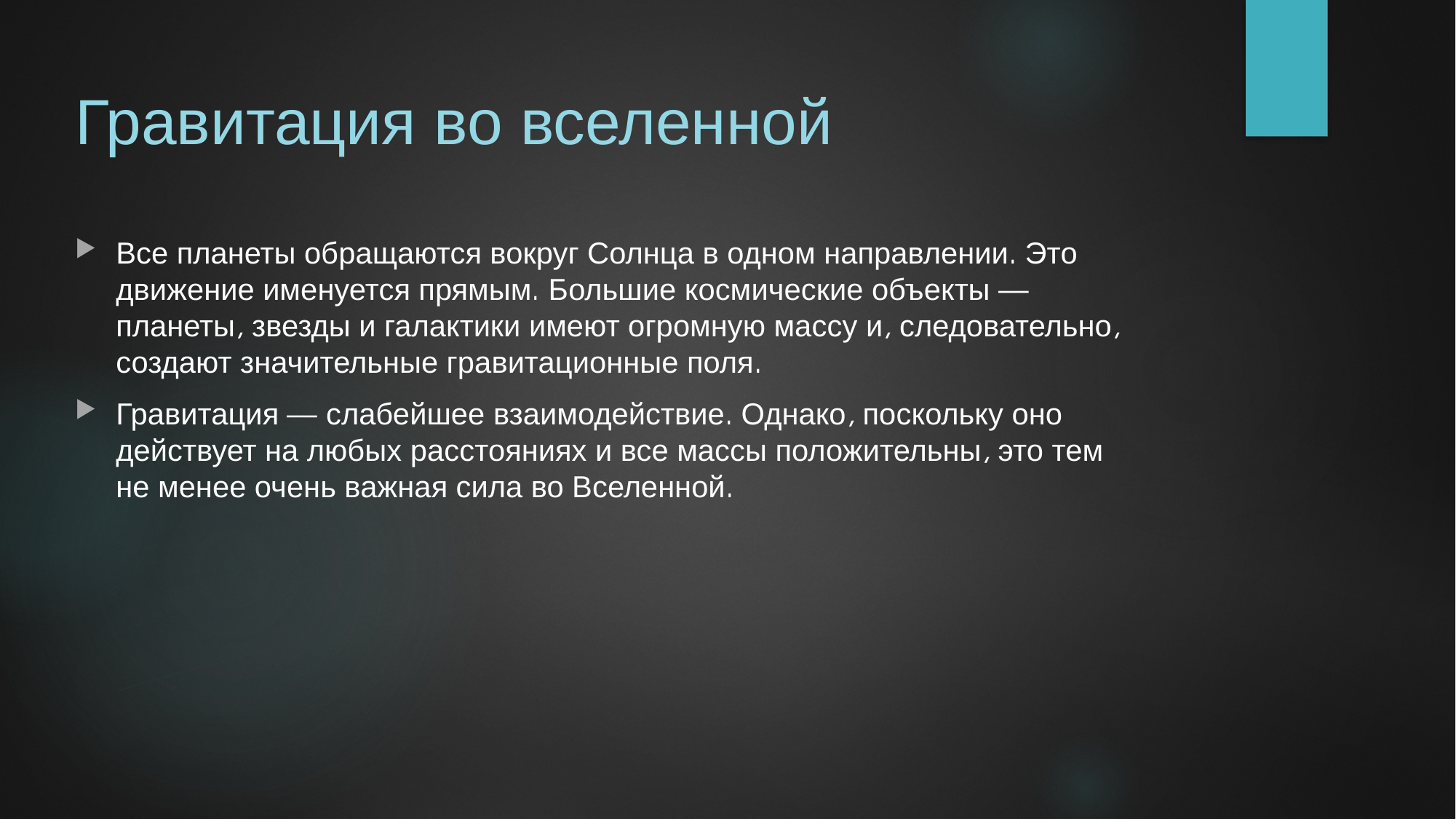

# Гравитация во вселенной
Все планеты обращаются вокруг Солнца в одном направлении. Это движение именуется прямым. Большие космические объекты — планеты, звезды и галактики имеют огромную массу и, следовательно, создают значительные гравитационные поля.
Гравитация — слабейшее взаимодействие. Однако, поскольку оно действует на любых расстояниях и все массы положительны, это тем не менее очень важная сила во Вселенной.